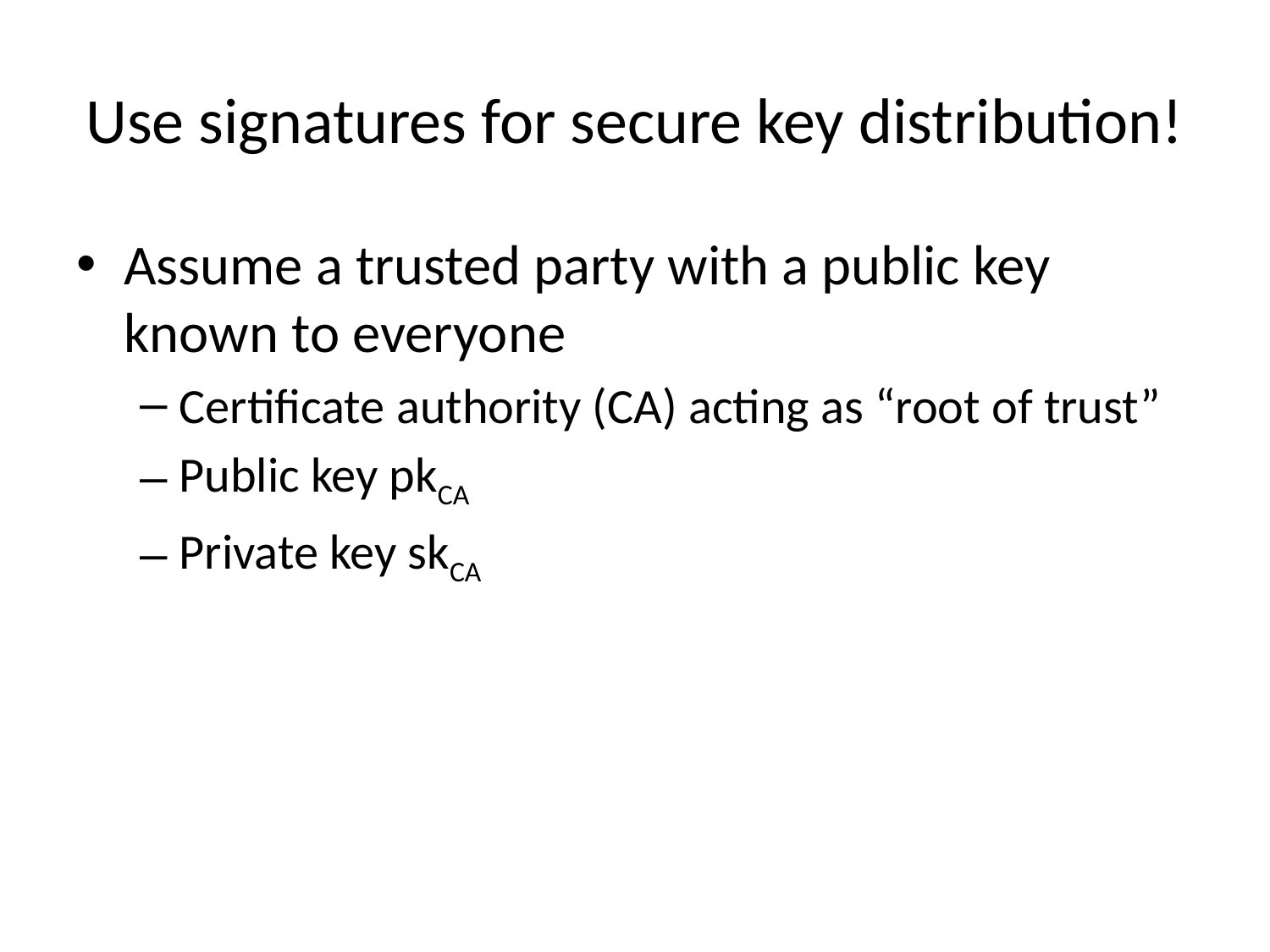

# Use signatures for secure key distribution!
Assume a trusted party with a public key known to everyone
Certificate authority (CA) acting as “root of trust”
Public key pkCA
Private key skCA